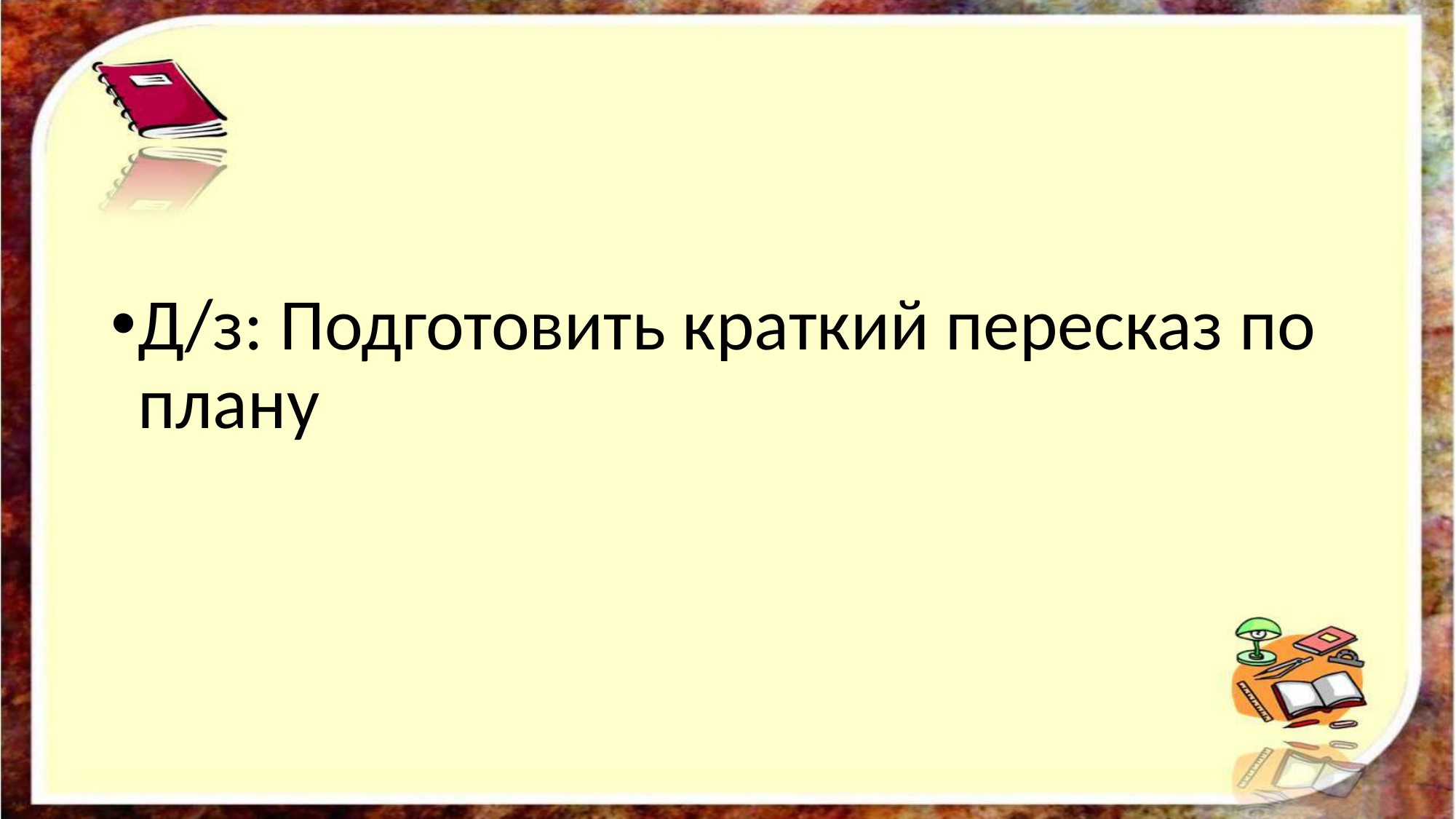

#
Д/з: Подготовить краткий пересказ по плану